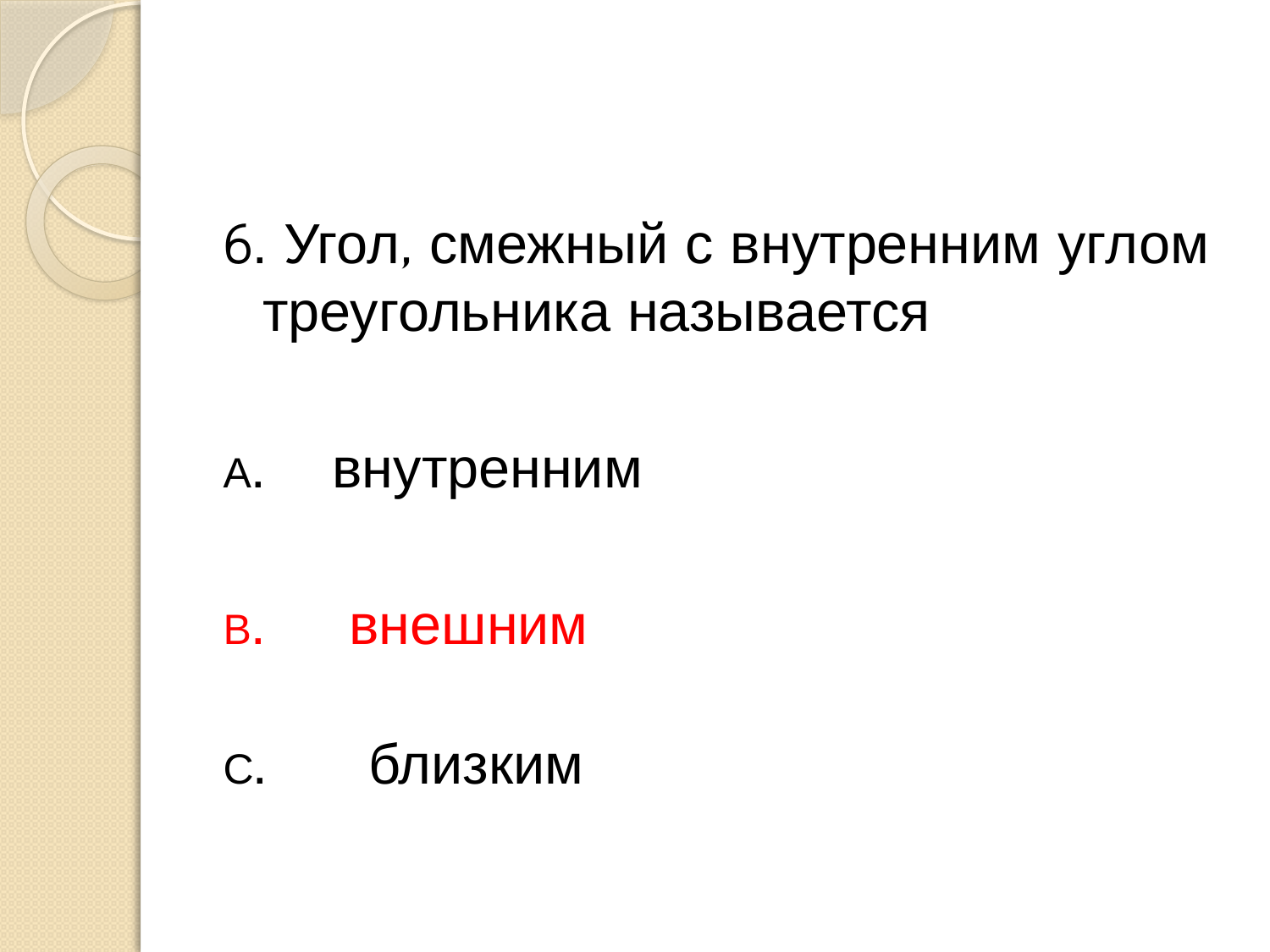

#
6. Угол, смежный с внутренним углом треугольника называется

А.    внутренним

В.     внешним

С.      близким